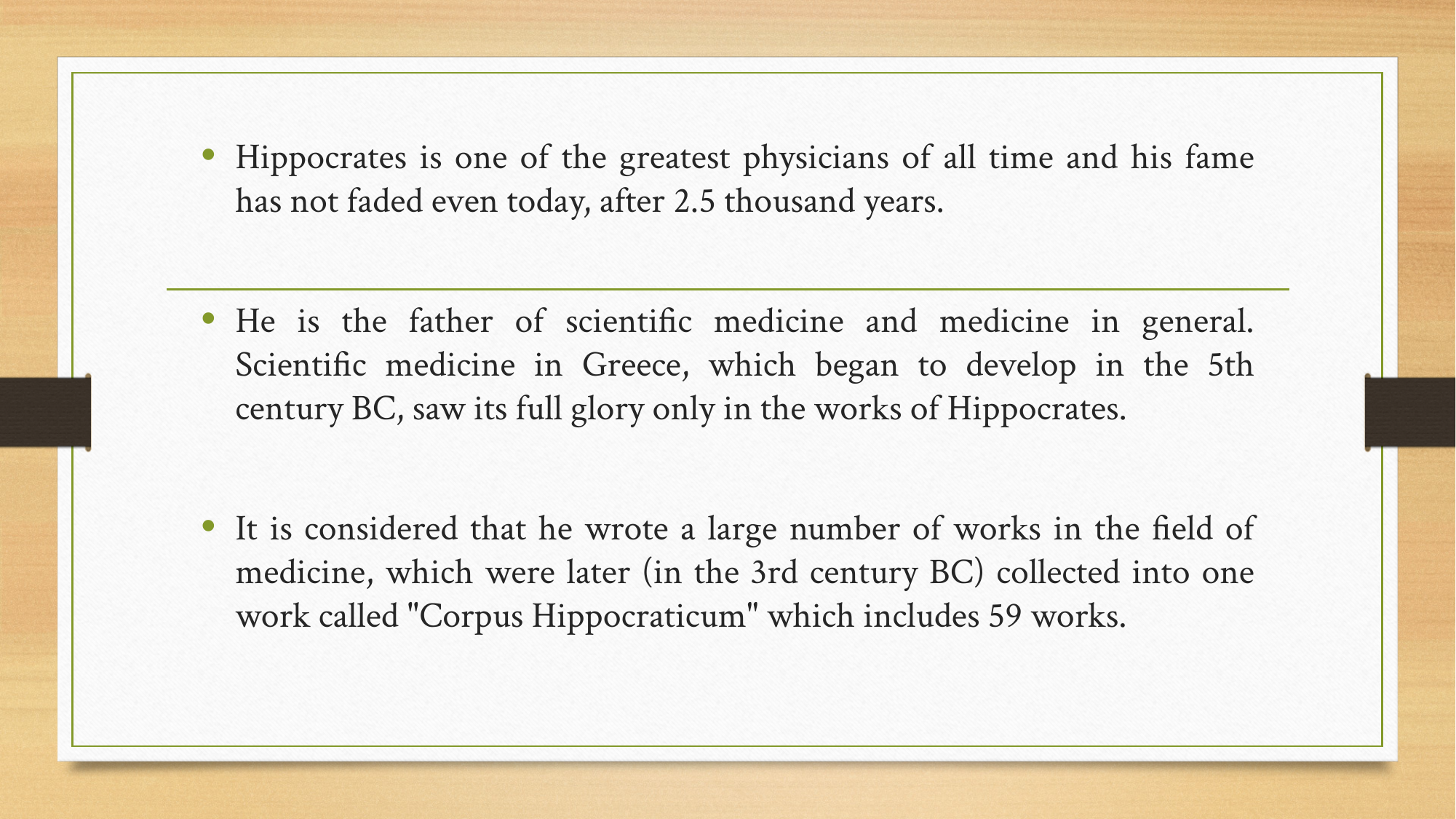

Hippocrates is one of the greatest physicians of all time and his fame has not faded even today, after 2.5 thousand years.

He is the father of scientific medicine and medicine in general. Scientific medicine in Greece, which began to develop in the 5th century BC, saw its full glory only in the works of Hippocrates.

It is considered that he wrote a large number of works in the field of medicine, which were later (in the 3rd century BC) collected into one work called "Corpus Hippocraticum" which includes 59 works.